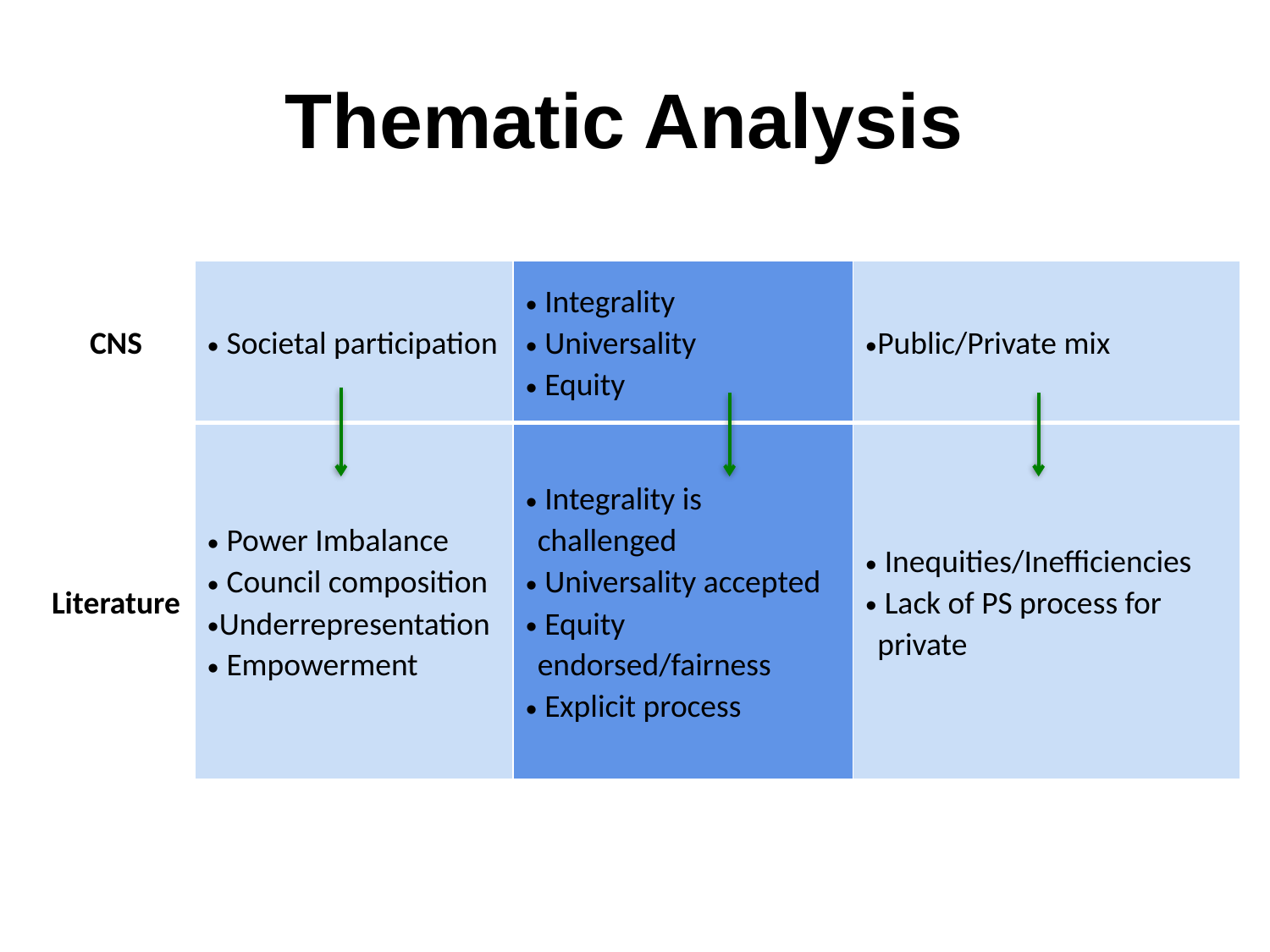

# Thematic Analysis
| CNS | Societal participation | Integrality Universality Equity | Public/Private mix |
| --- | --- | --- | --- |
| Literature | Power Imbalance Council composition Underrepresentation Empowerment | Integrality is challenged Universality accepted Equity endorsed/fairness Explicit process | Inequities/Inefficiencies Lack of PS process for private |